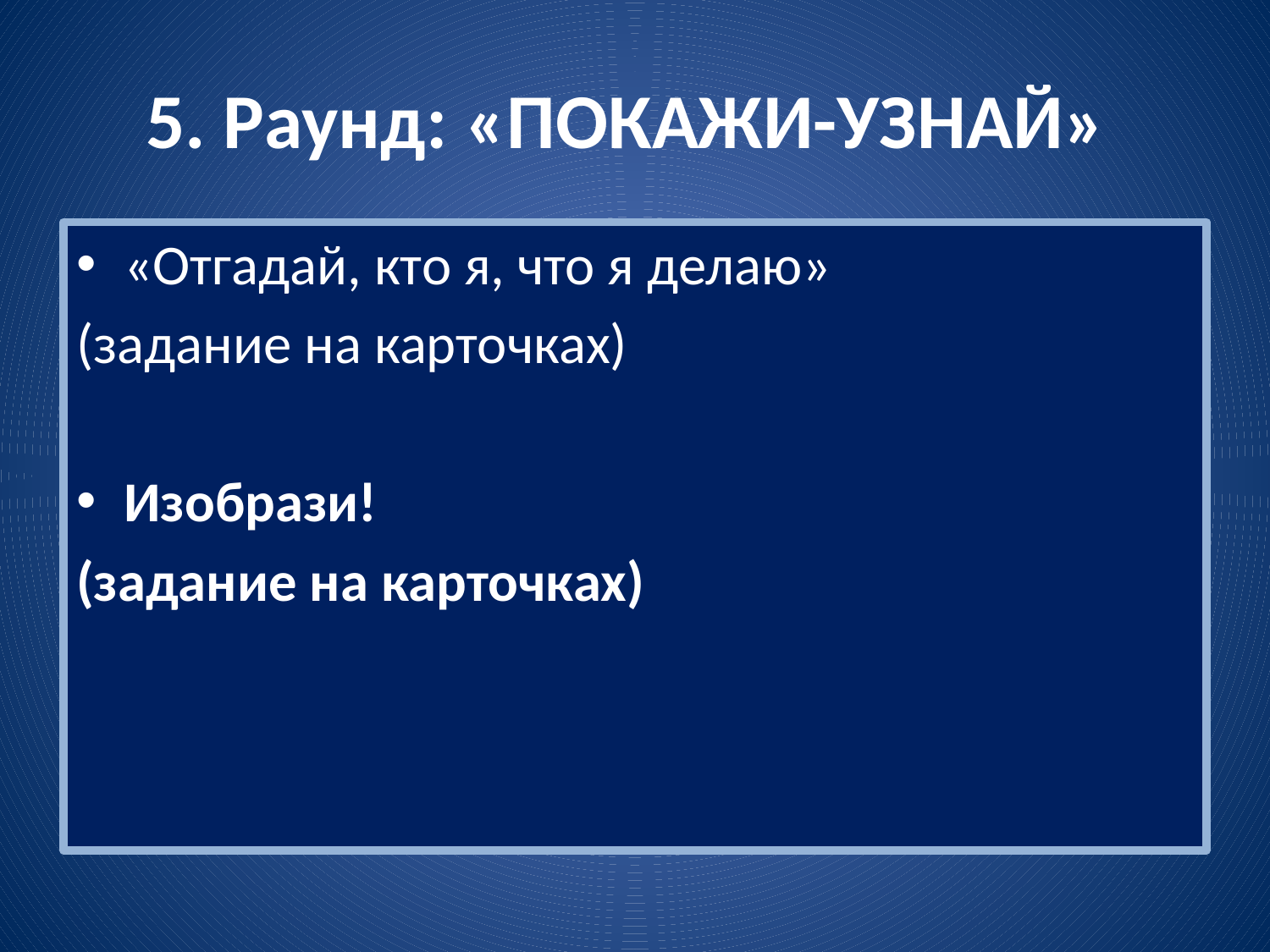

# 5. Раунд: «ПОКАЖИ-УЗНАЙ»
«Отгадай, кто я, что я делаю»
(задание на карточках)

Изобрази!
(задание на карточках)